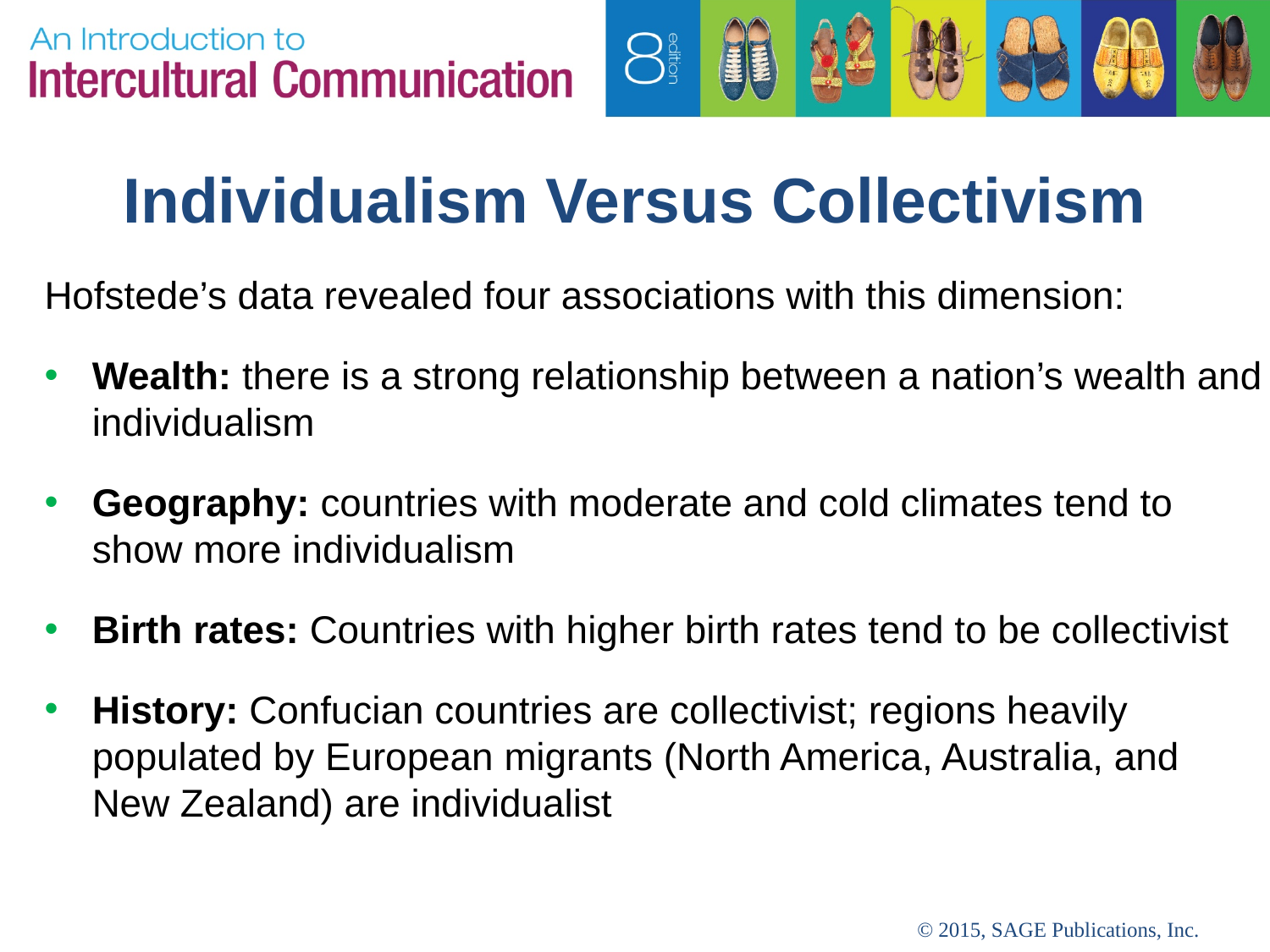

# Individualism Versus Collectivism
Hofstede’s data revealed four associations with this dimension:

Wealth: there is a strong relationship between a nation’s wealth and individualism

Geography: countries with moderate and cold climates tend to show more individualism

Birth rates: Countries with higher birth rates tend to be collectivist

History: Confucian countries are collectivist; regions heavily populated by European migrants (North America, Australia, and New Zealand) are individualist
© 2015, SAGE Publications, Inc.